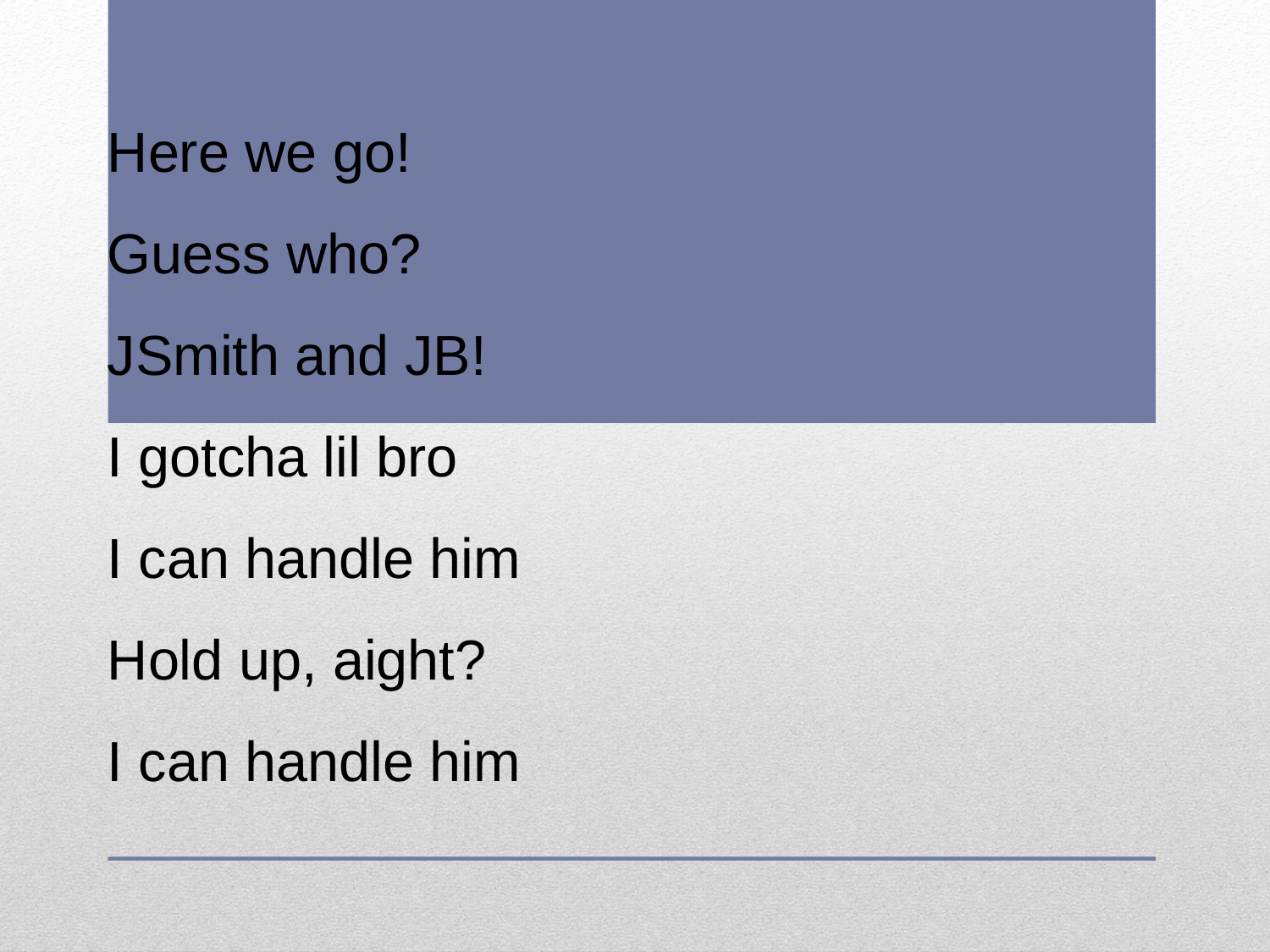

Here we go!
Guess who?
JSmith and JB!
I gotcha lil bro
I can handle him
Hold up, aight?
I can handle him